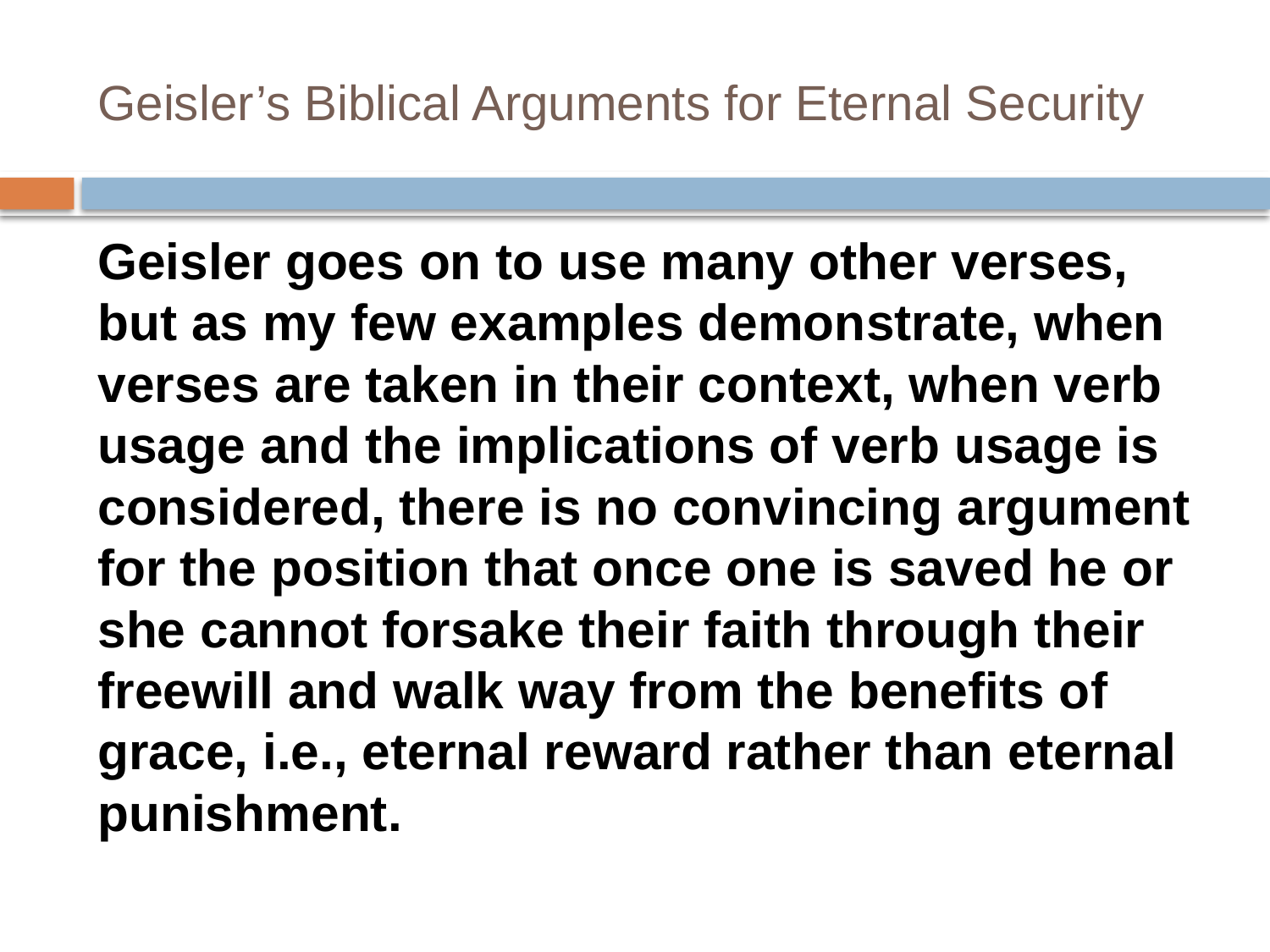

# Geisler’s Biblical Arguments for Eternal Security
Geisler goes on to use many other verses, but as my few examples demonstrate, when verses are taken in their context, when verb usage and the implications of verb usage is considered, there is no convincing argument for the position that once one is saved he or she cannot forsake their faith through their freewill and walk way from the benefits of grace, i.e., eternal reward rather than eternal punishment.